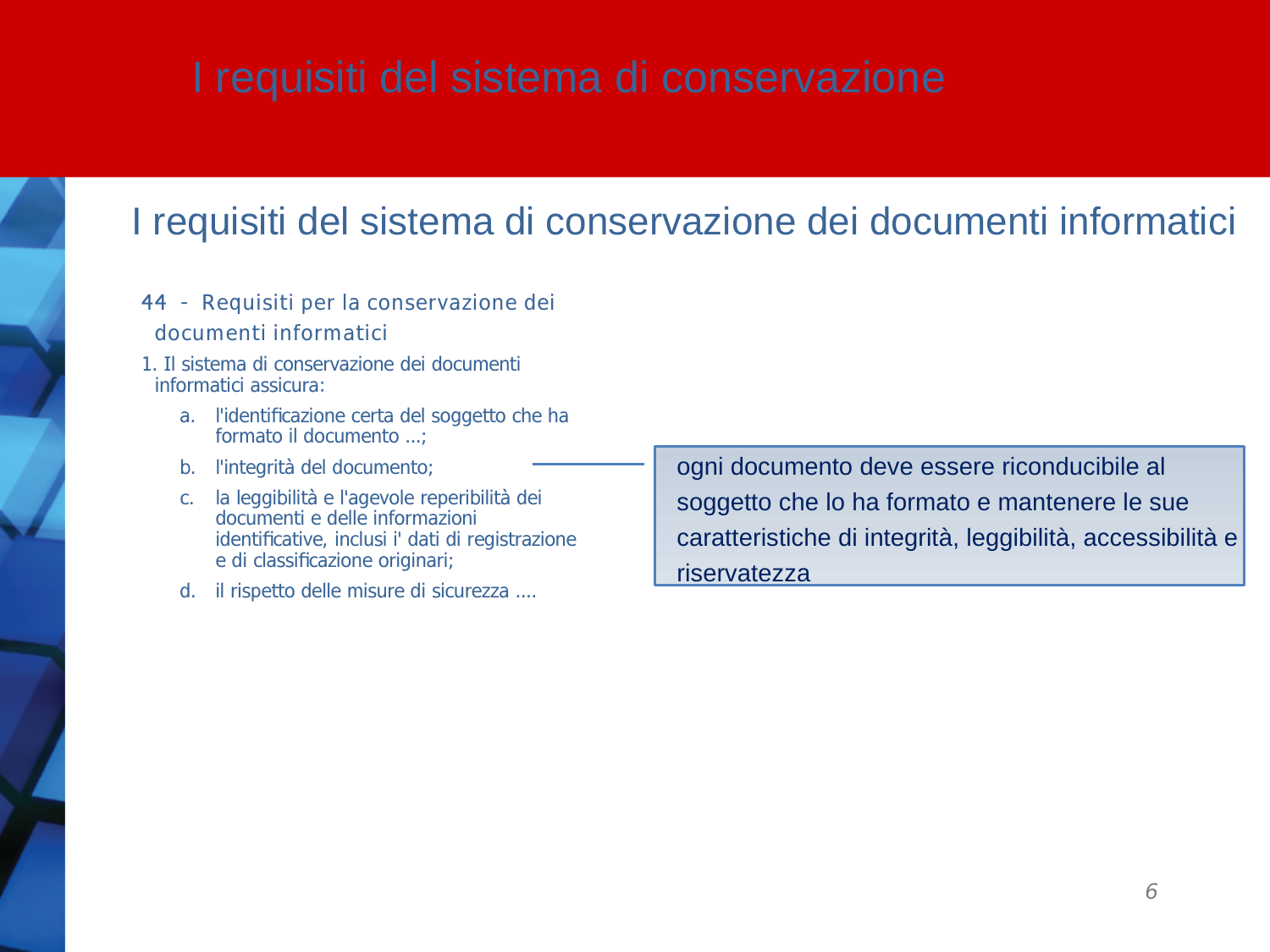

I requisiti del sistema di conservazione
I requisiti del sistema di conservazione dei documenti informatici
44  -  Requisiti per la conservazione dei documenti informatici
1. Il sistema di conservazione dei documenti informatici assicura:
l'identificazione certa del soggetto che ha formato il documento …;
l'integrità del documento;
la leggibilità e l'agevole reperibilità dei documenti e delle informazioni identificative, inclusi i' dati di registrazione e di classificazione originari;
il rispetto delle misure di sicurezza ….
ogni documento deve essere riconducibile al soggetto che lo ha formato e mantenere le sue caratteristiche di integrità, leggibilità, accessibilità e riservatezza
6